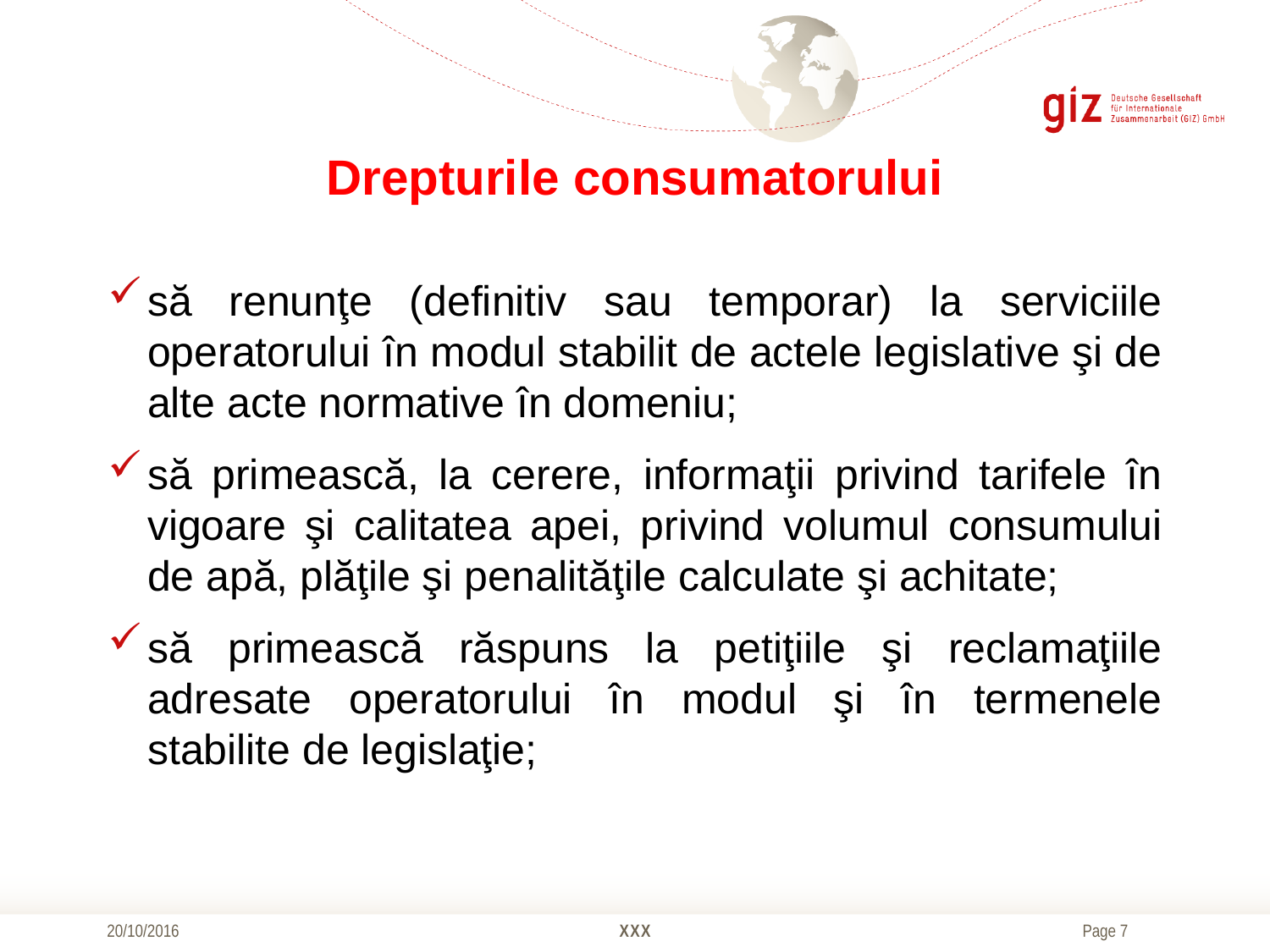

# Drepturile consumatorului
să renunţe (definitiv sau temporar) la serviciile operatorului în modul stabilit de actele legislative şi de alte acte normative în domeniu;
să primească, la cerere, informaţii privind tarifele în vigoare şi calitatea apei, privind volumul consumului de apă, plăţile şi penalităţile calculate şi achitate;
să primească răspuns la petiţiile şi reclamaţiile adresate operatorului în modul şi în termenele stabilite de legislaţie;

20/10/2016
XXX